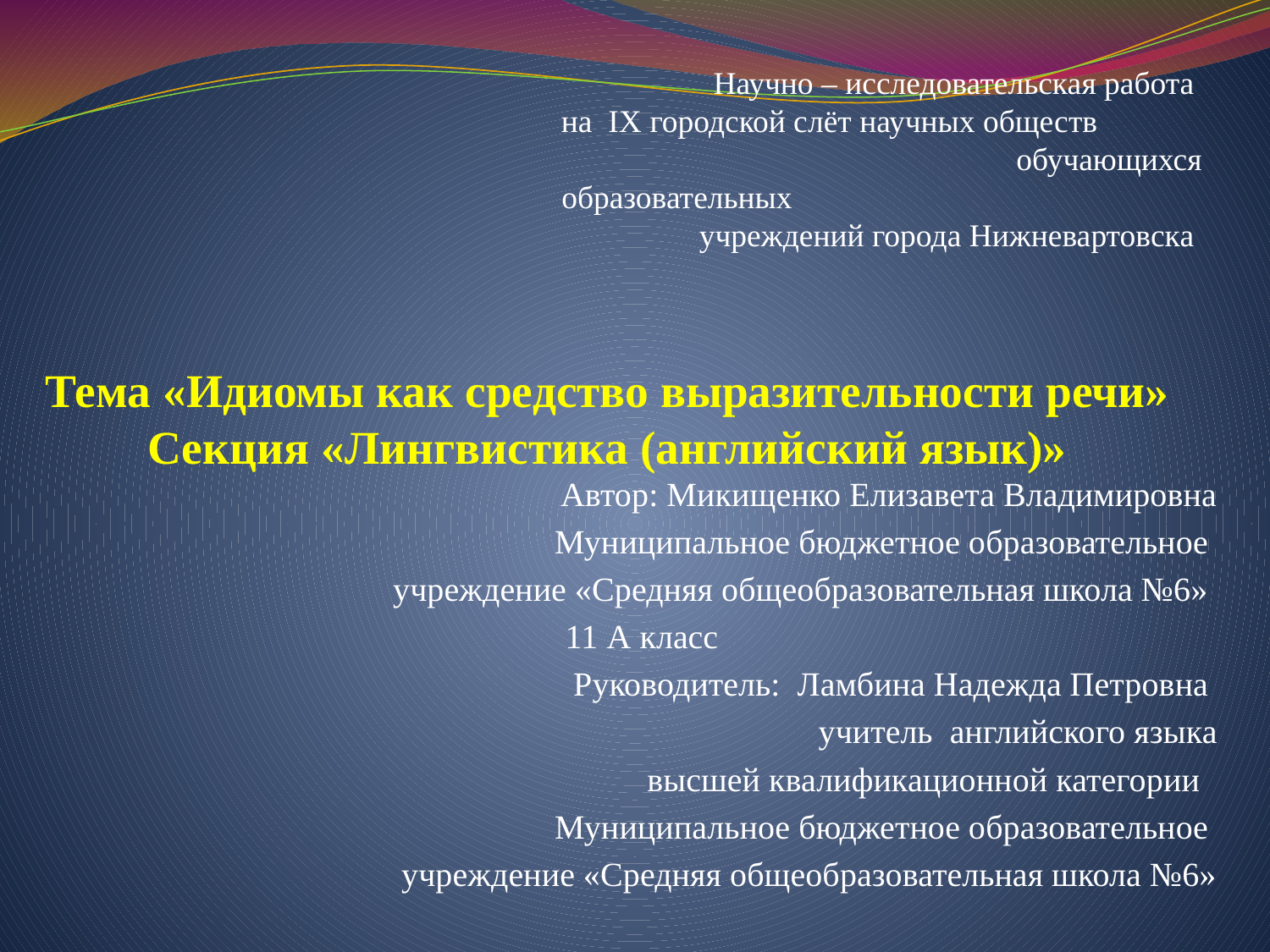

Научно – исследовательская работа
на  IX городской слёт научных обществ                                                              обучающихся образовательных                                                               учреждений города Нижневартовска
# Тема «Идиомы как средство выразительности речи» Секция «Лингвистика (английский язык)»
Автор: Микищенко Елизавета Владимировна
                 Муниципальное бюджетное образовательное
	    учреждение «Средняя общеобразовательная школа №6»
11 А класс
Руководитель:  Ламбина Надежда Петровна
учитель  английского языка
 высшей квалификационной категории
	    Муниципальное бюджетное образовательное
	    учреждение «Средняя общеобразовательная школа №6»